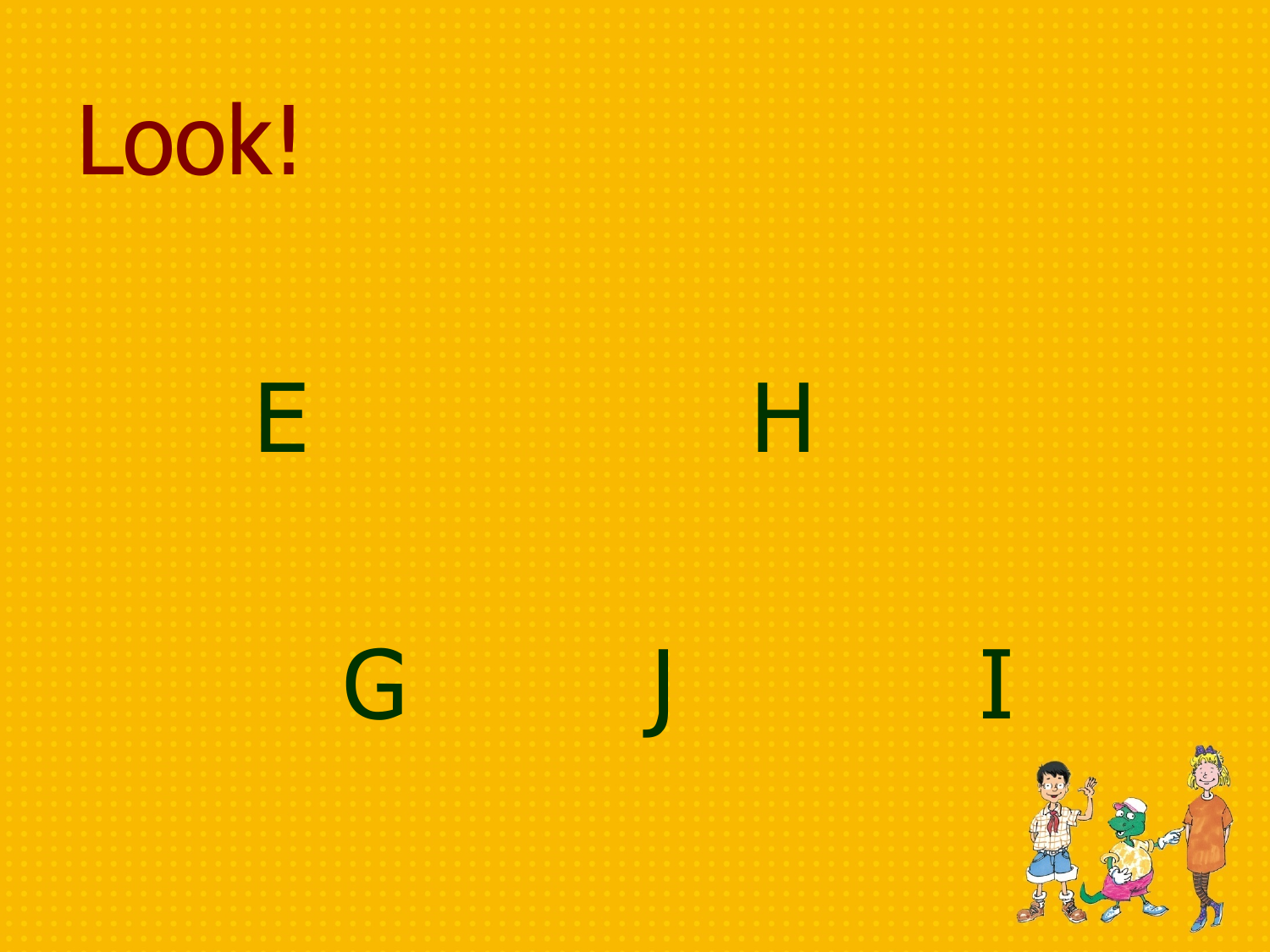

# Look!

      E               H

         G        J          I